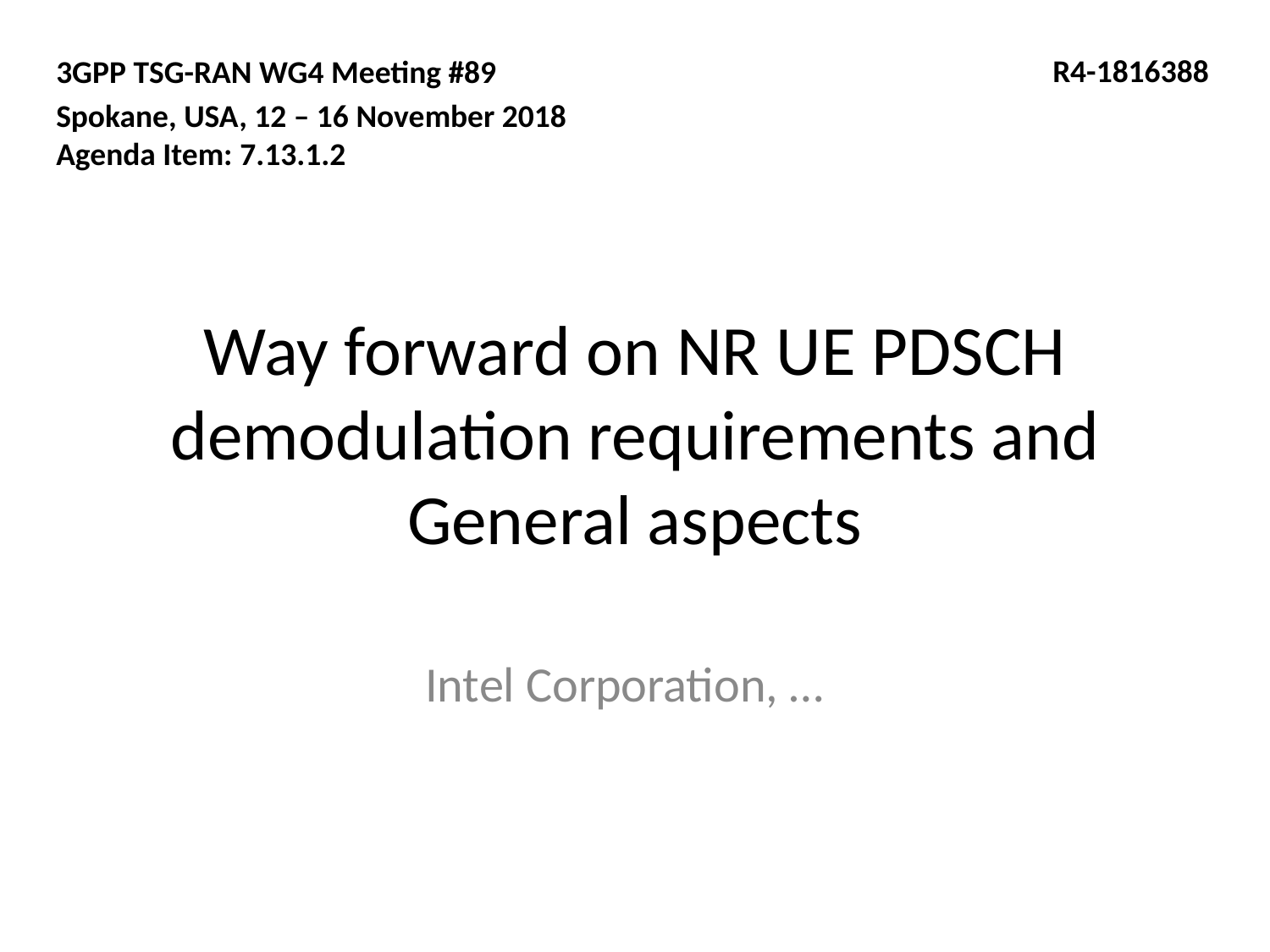

3GPP TSG-RAN WG4 Meeting #89
Spokane, USA, 12 – 16 November 2018
Agenda Item: 7.13.1.2
R4-1816388
# Way forward on NR UE PDSCH demodulation requirements and General aspects
Intel Corporation, …